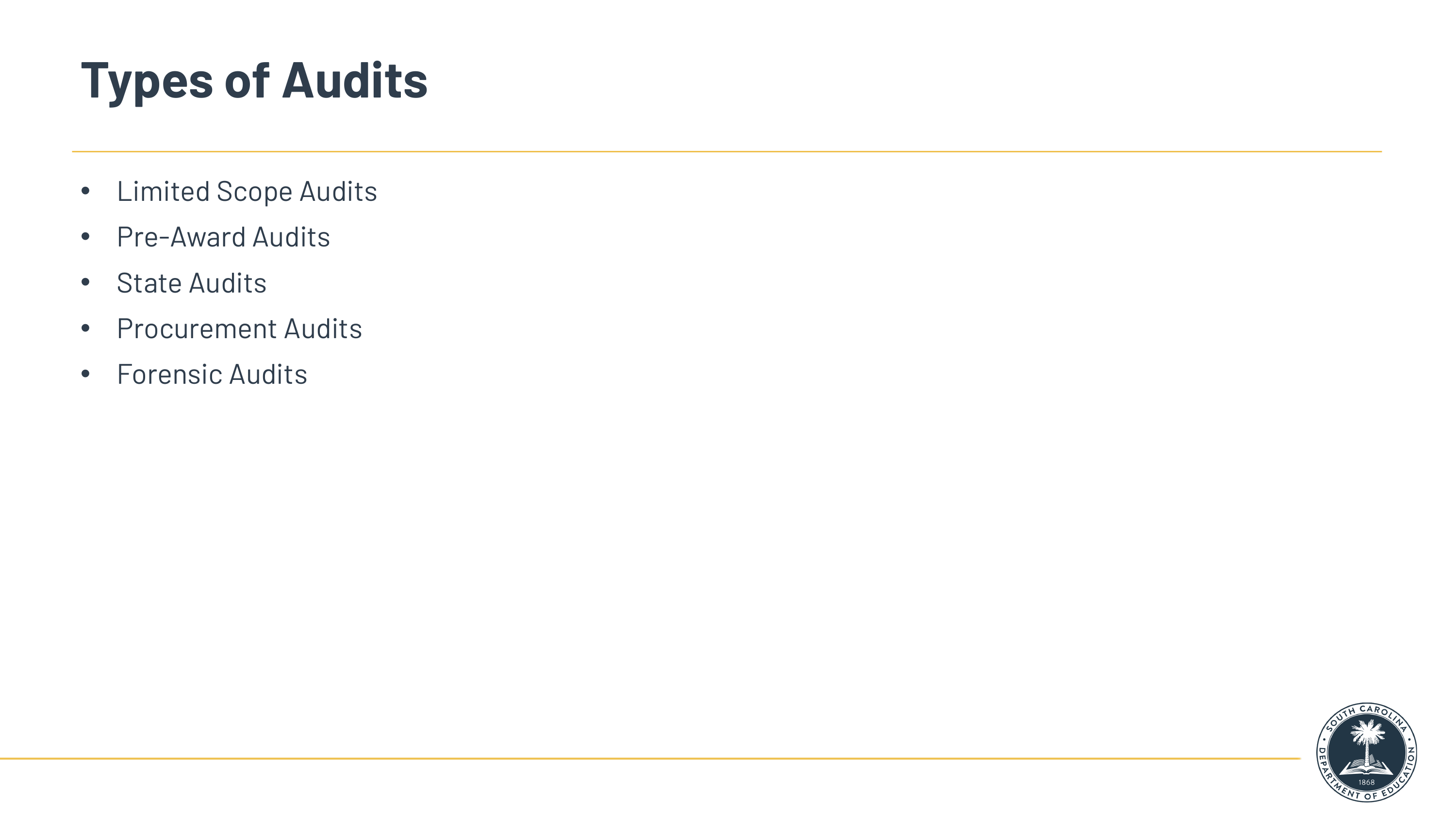

# Types of Audits
Limited Scope Audits
Pre-Award Audits
State Audits
Procurement Audits
Forensic Audits